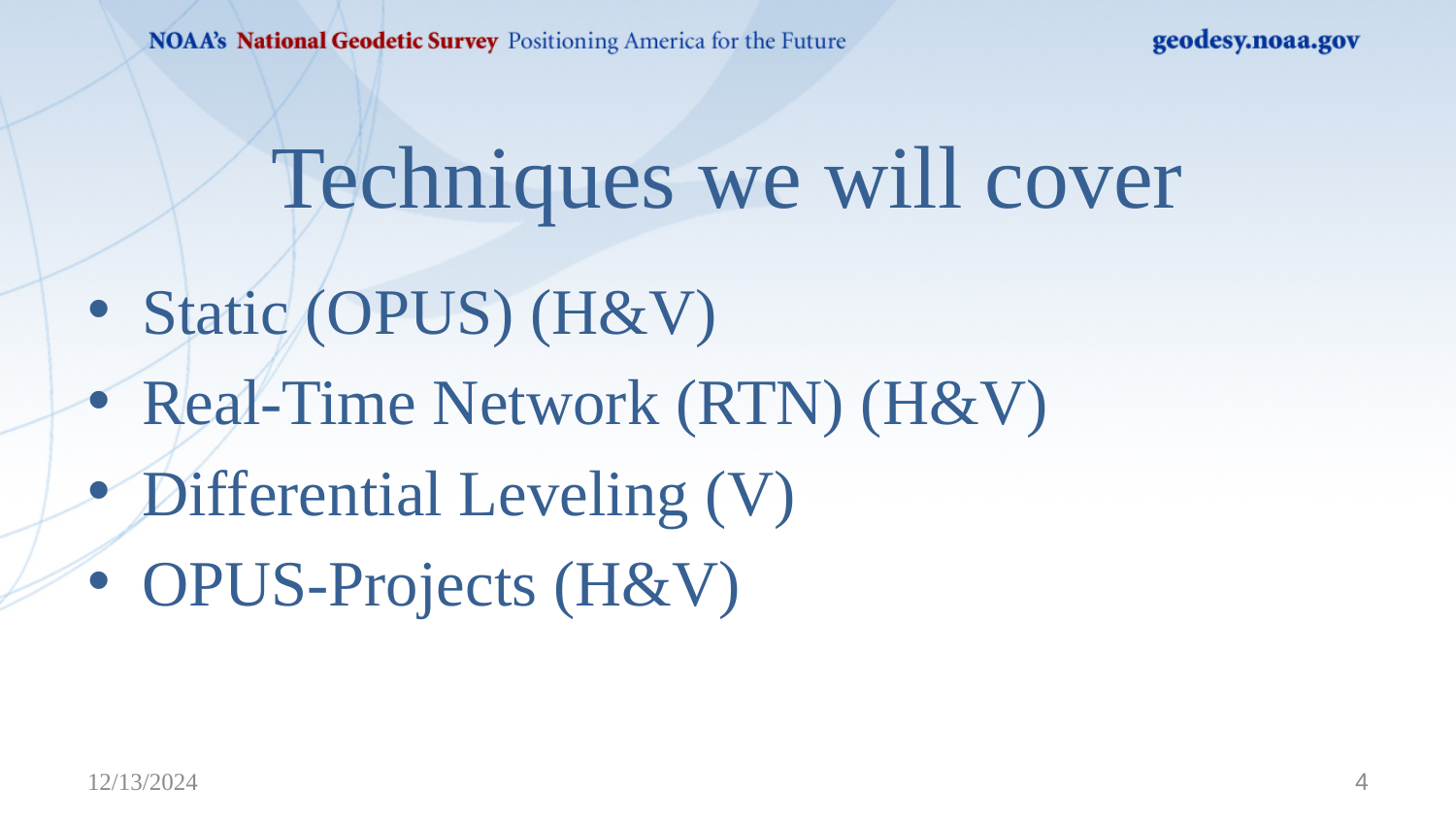

# Techniques we will cover
Static (OPUS) (H&V)
Real-Time Network (RTN) (H&V)
Differential Leveling (V)
OPUS-Projects (H&V)
12/13/2024
4